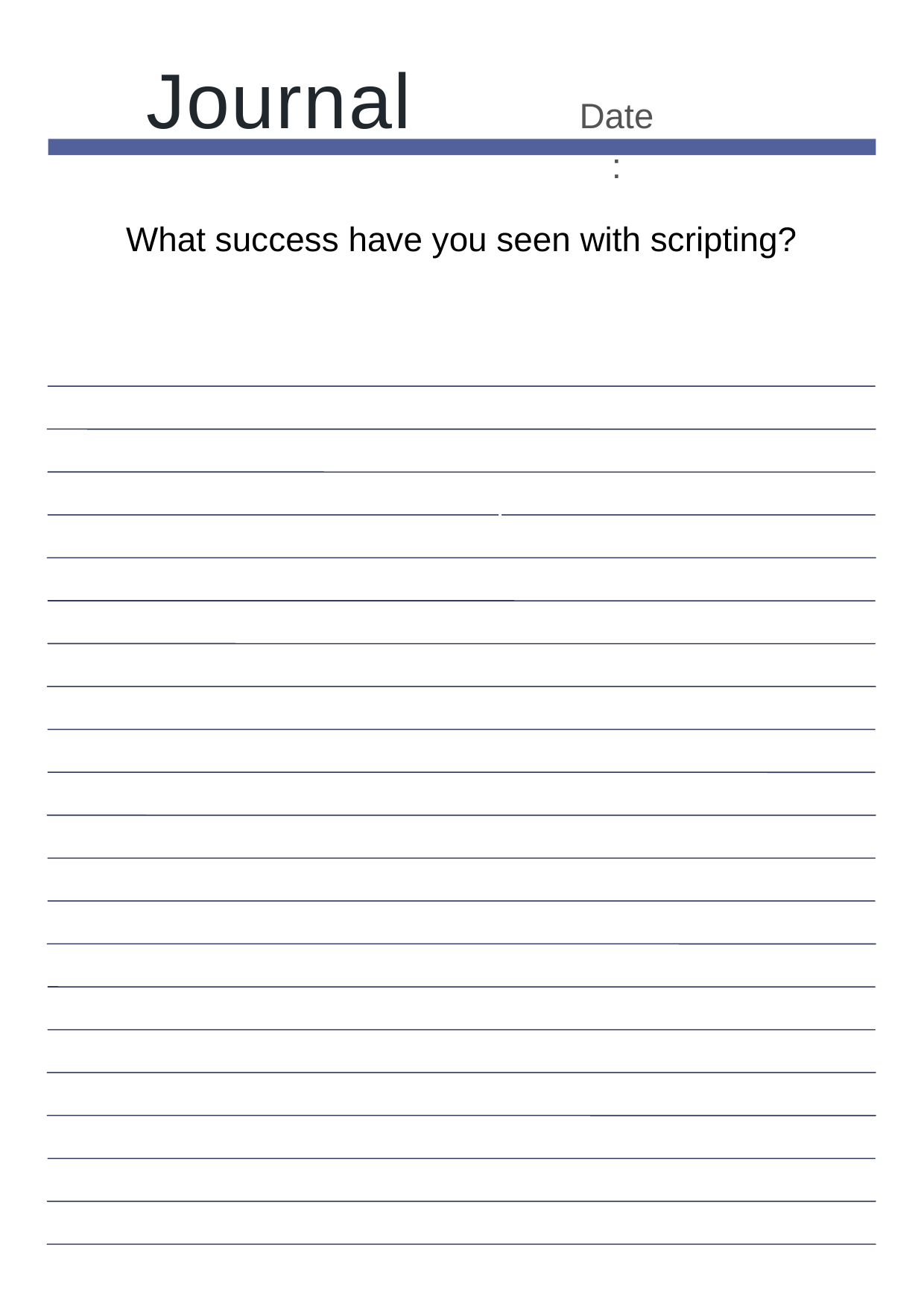

Journal
Date:

What success have you seen with scripting?

Journal Prompt Here